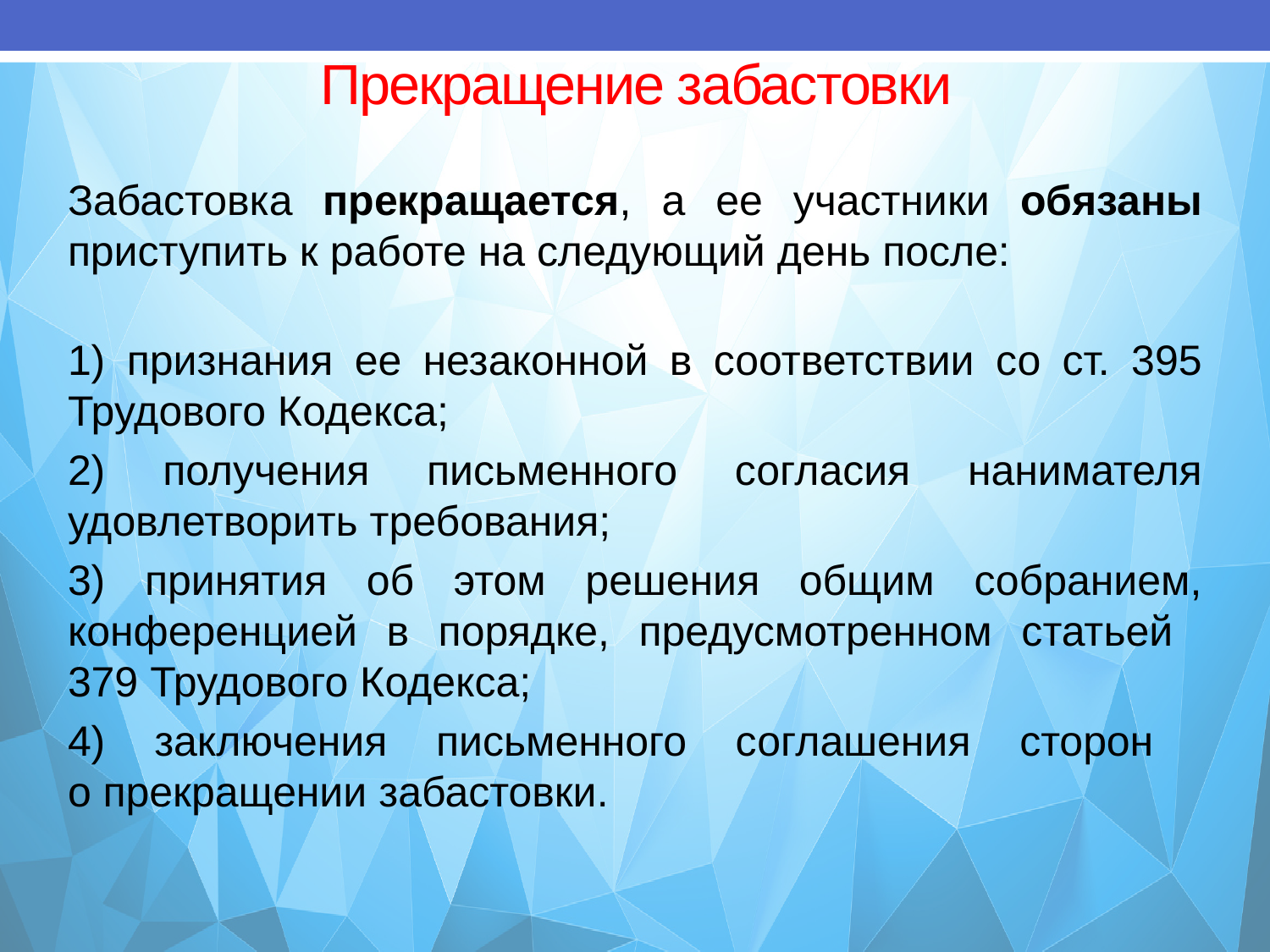

# Прекращение забастовки

Забастовка прекращается, а ее участники обязаны приступить к работе на следующий день после:

1) признания ее незаконной в соответствии со ст. 395 Трудового Кодекса;
2) получения письменного согласия нанимателя удовлетворить требования;
3) принятия об этом решения общим собранием, конференцией в порядке, предусмотренном статьей
379 Трудового Кодекса;
4) заключения письменного соглашения сторон
о прекращении забастовки.